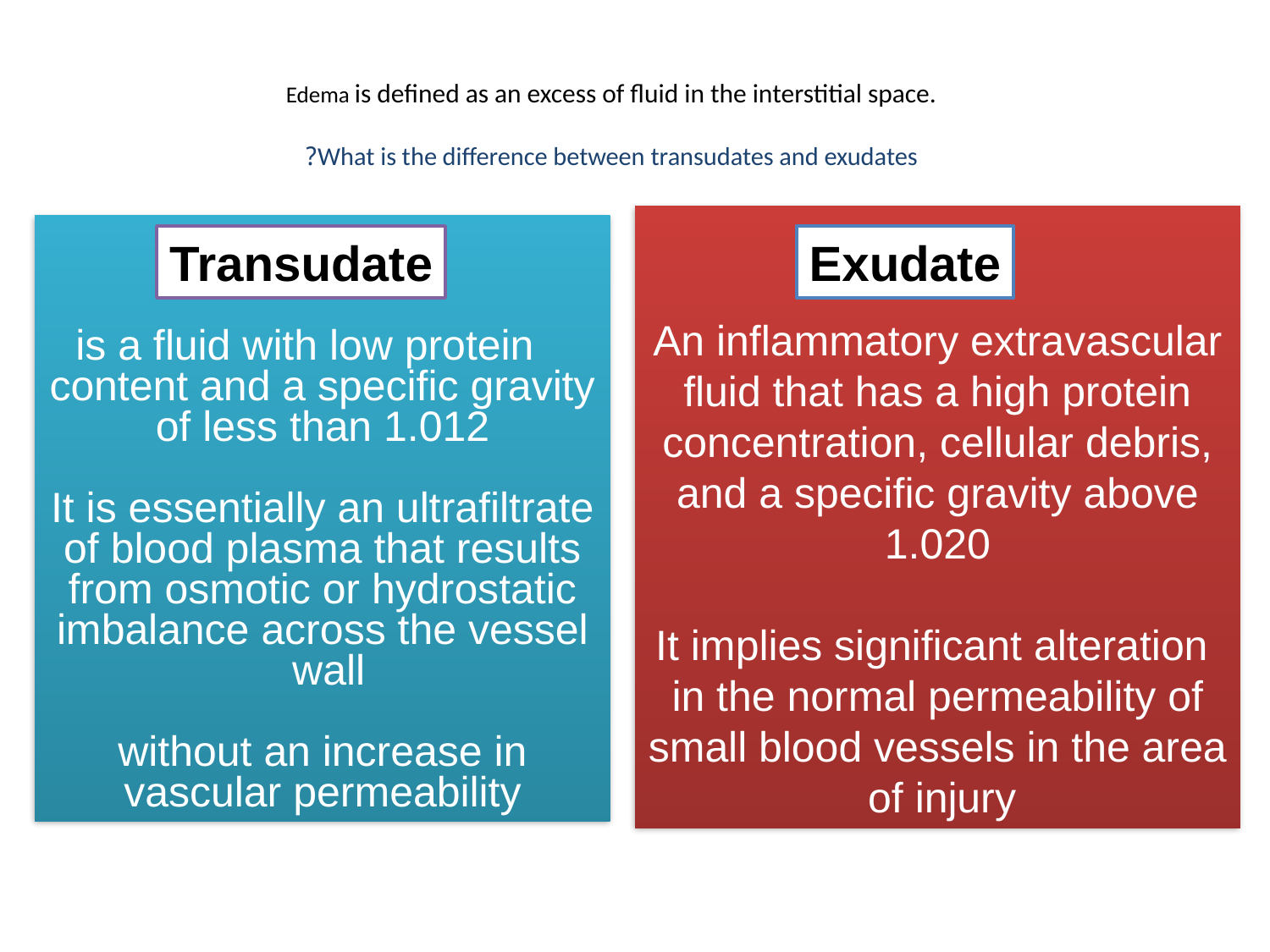

# Edema is defined as an excess of fluid in the interstitial space. What is the difference between transudates and exudates?

An inflammatory extravascular fluid that has a high protein concentration, cellular debris, and a specific gravity above 1.020

 It implies significant alteration in the normal permeability of small blood vessels in the area of injury

   is a fluid with low protein content and a specific gravity of less than 1.012

It is essentially an ultrafiltrate of blood plasma that results from osmotic or hydrostatic imbalance across the vessel wall

without an increase in vascular permeability
Transudate
Exudate